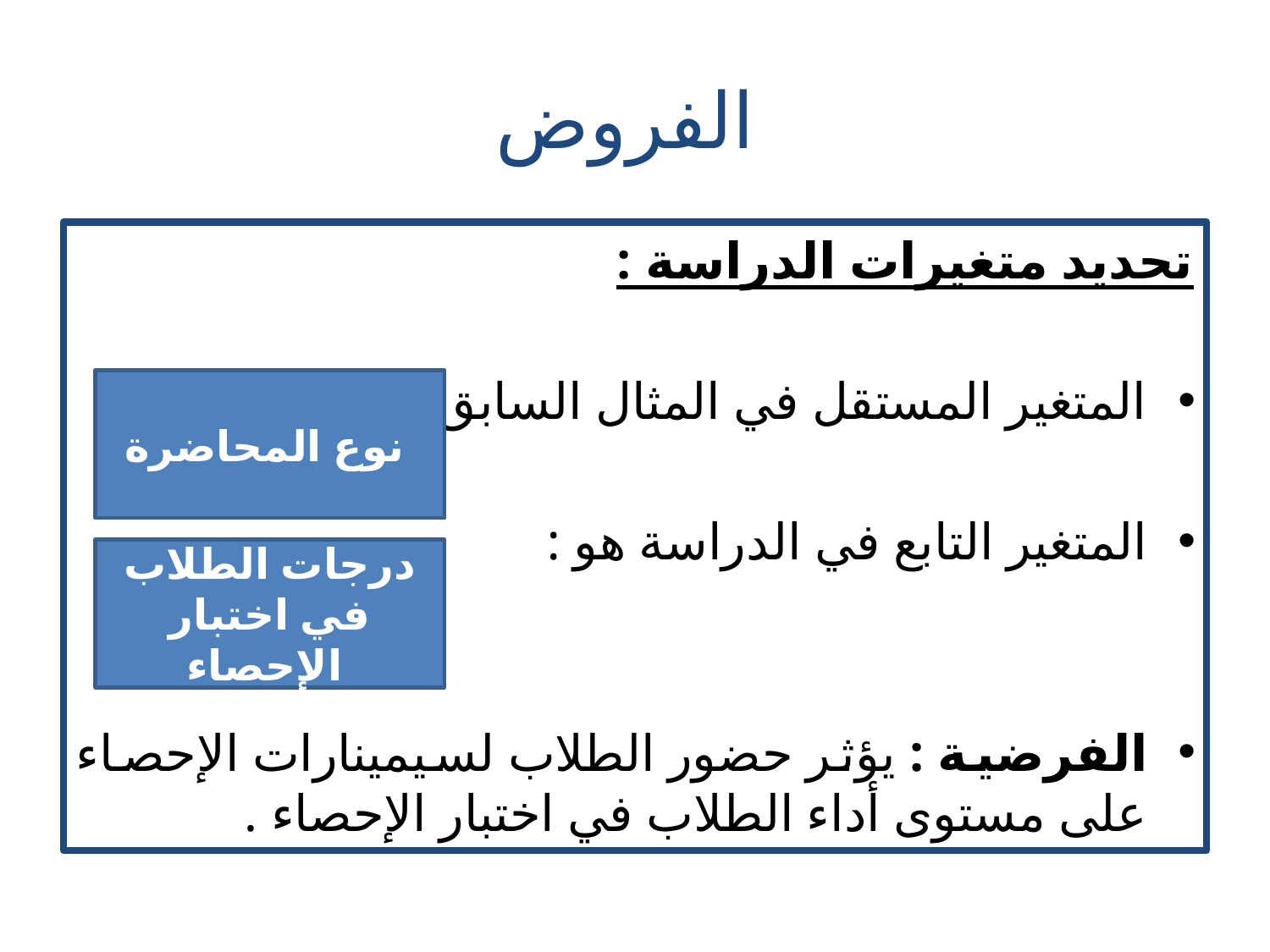

# الفروض
تحديد متغيرات الدراسة :

المتغير المستقل في المثال السابق هو :

المتغير التابع في الدراسة هو :

الفرضية : يؤثر حضور الطلاب لسيمينارات الإحصاء على مستوى أداء الطلاب في اختبار الإحصاء .
نوع المحاضرة
درجات الطلاب في اختبار الإحصاء